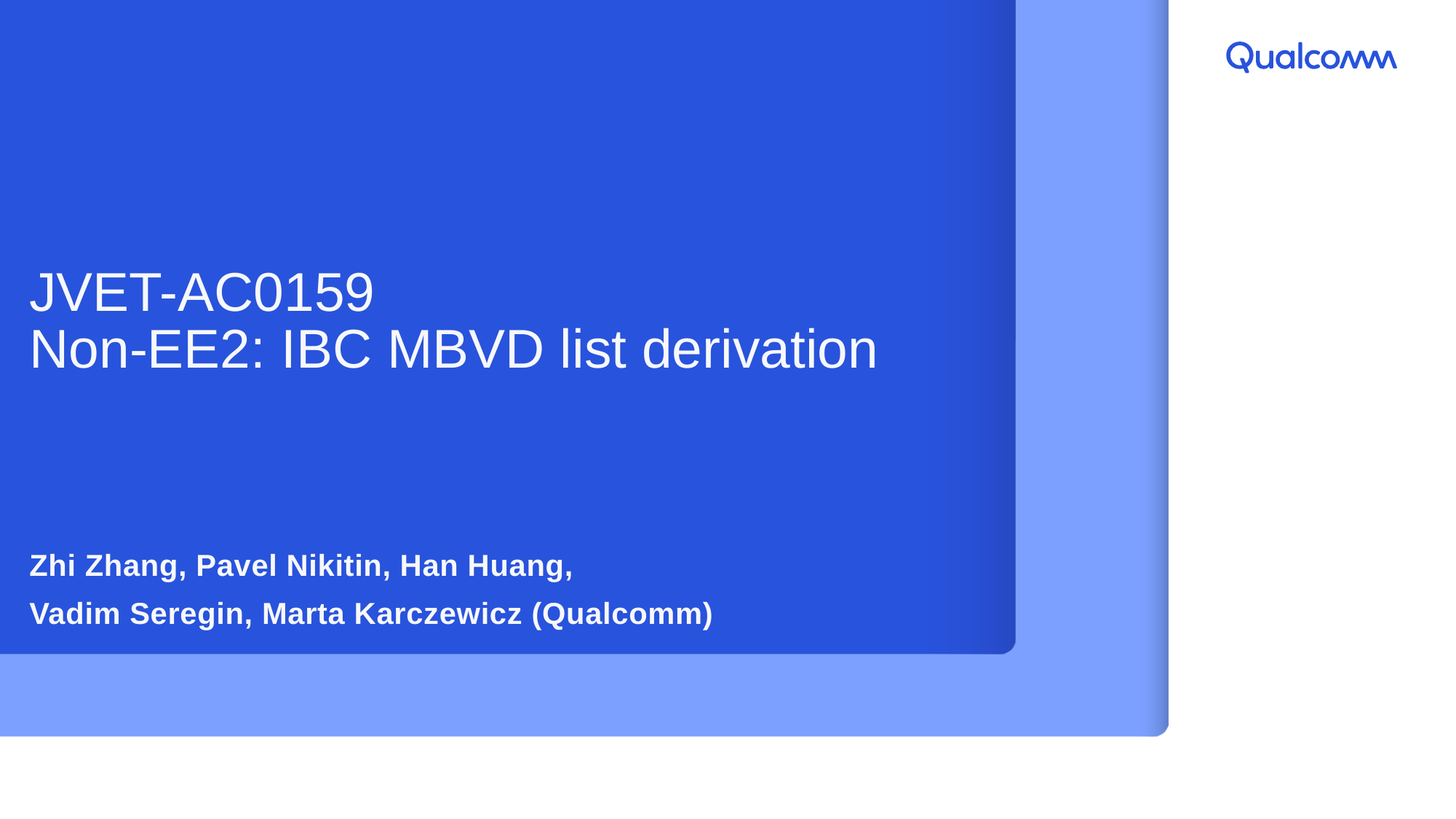

# JVET-AC0159 Non-EE2: IBC MBVD list derivation
Zhi Zhang, Pavel Nikitin, Han Huang,
Vadim Seregin, Marta Karczewicz (Qualcomm)